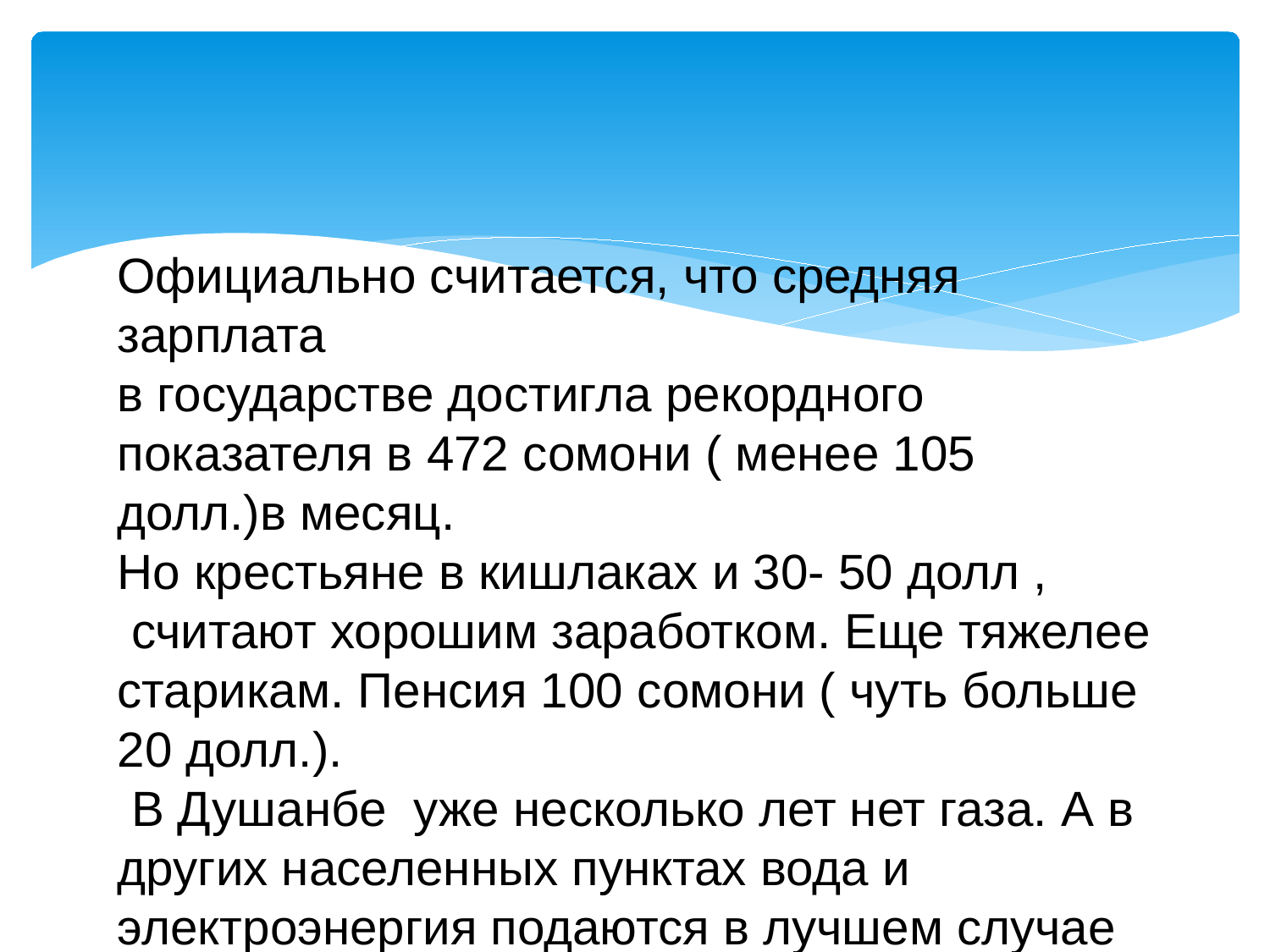

#
Официально считается, что средняя зарплата
в государстве достигла рекордного показателя в 472 сомони ( менее 105 долл.)в месяц.
Но крестьяне в кишлаках и 30- 50 долл ,
 считают хорошим заработком. Еще тяжелее старикам. Пенсия 100 сомони ( чуть больше 20 долл.).
 В Душанбе  уже несколько лет нет газа. А в других населенных пунктах вода и электроэнергия подаются в лучшем случае несколько часов в день.